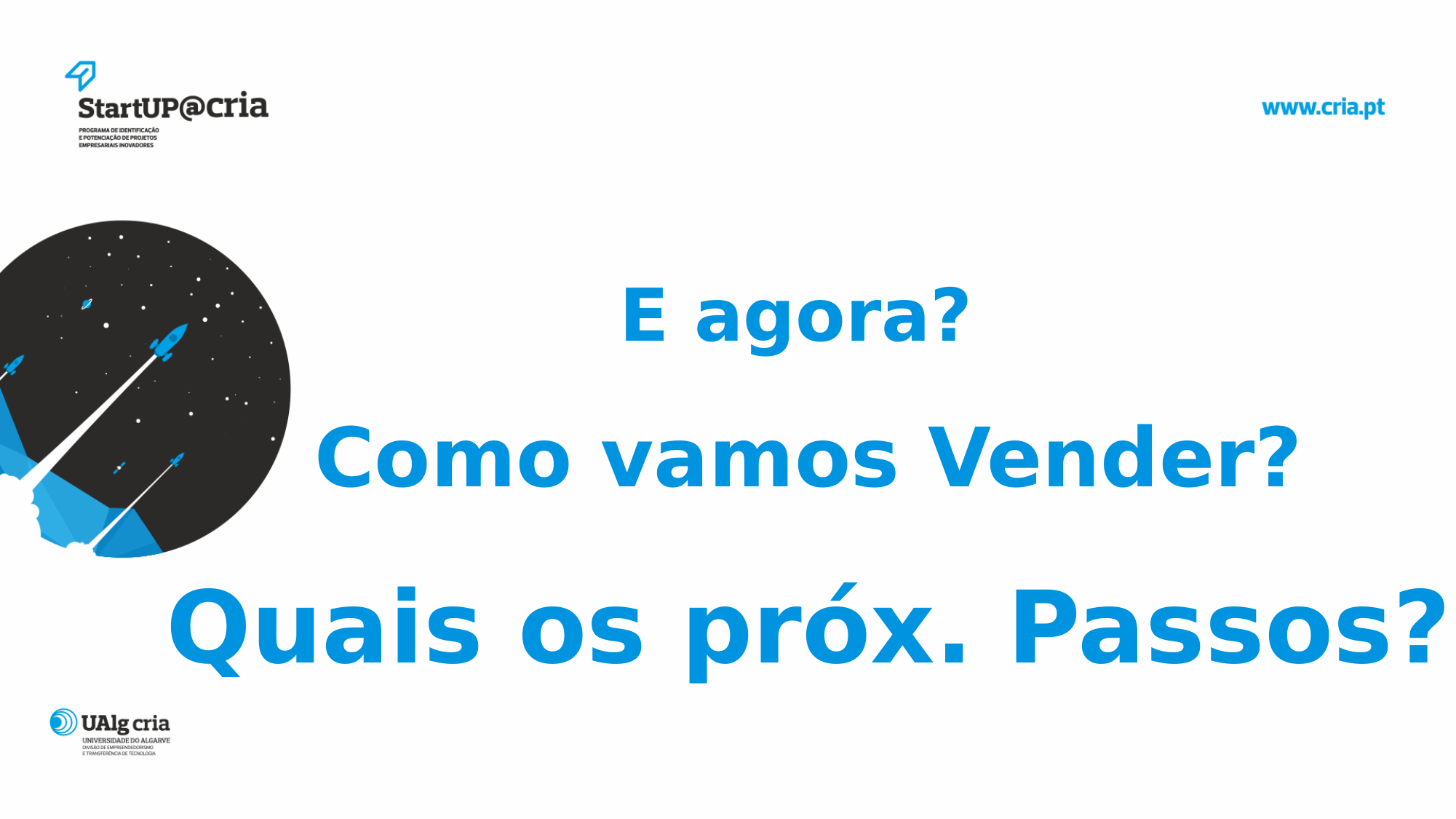

E agora?
Como vamos Vender?
Quais os próx. Passos?